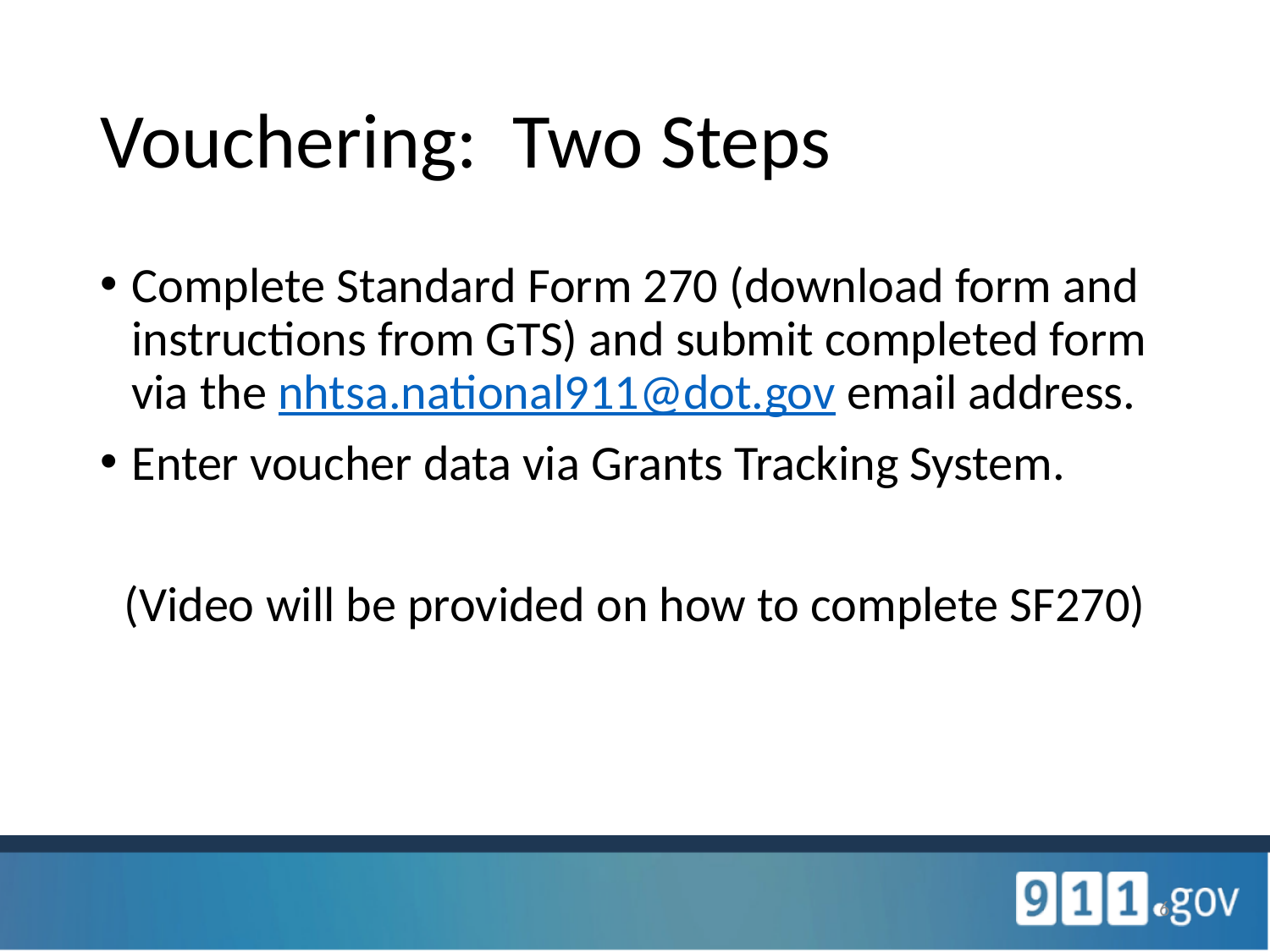

# Vouchering:  Two Steps
Complete Standard Form 270 (download form and instructions from GTS) and submit completed form via the nhtsa.national911@dot.gov email address.
Enter voucher data via Grants Tracking System.

(Video will be provided on how to complete SF270)
6